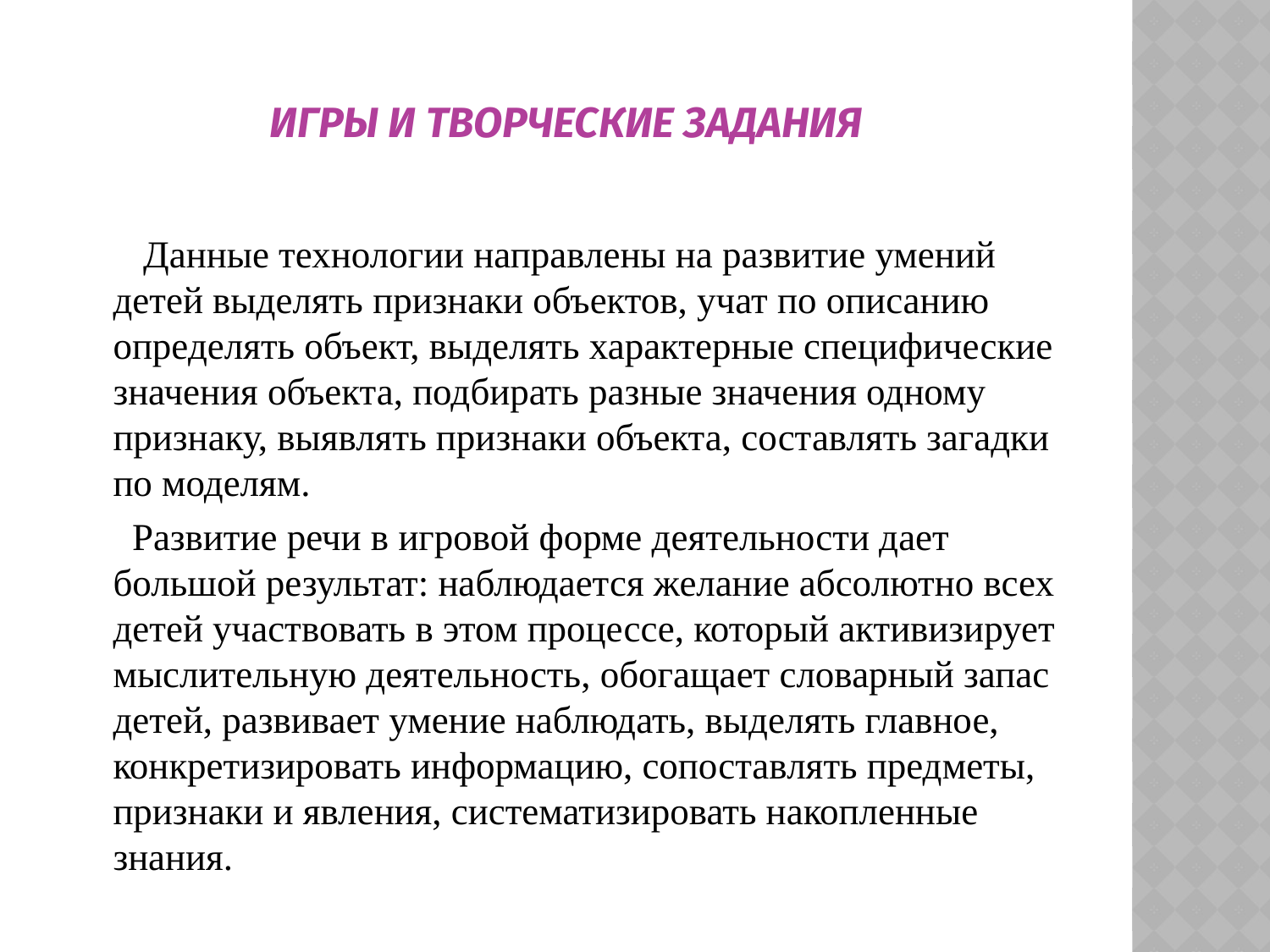

# Игры и творческие задания
       Данные технологии направлены на развитие умений детей выделять признаки объектов, учат по описанию определять объект, выделять характерные специфические значения объекта, подбирать разные значения одному признаку, выявлять признаки объекта, составлять загадки по моделям.
	  Развитие речи в игровой форме деятельности дает большой результат: наблюдается желание абсолютно всех детей участвовать в этом процессе, который активизирует мыслительную деятельность, обогащает словарный запас детей, развивает умение наблюдать, выделять главное, конкретизировать информацию, сопоставлять предметы, признаки и явления, систематизировать накопленные знания.